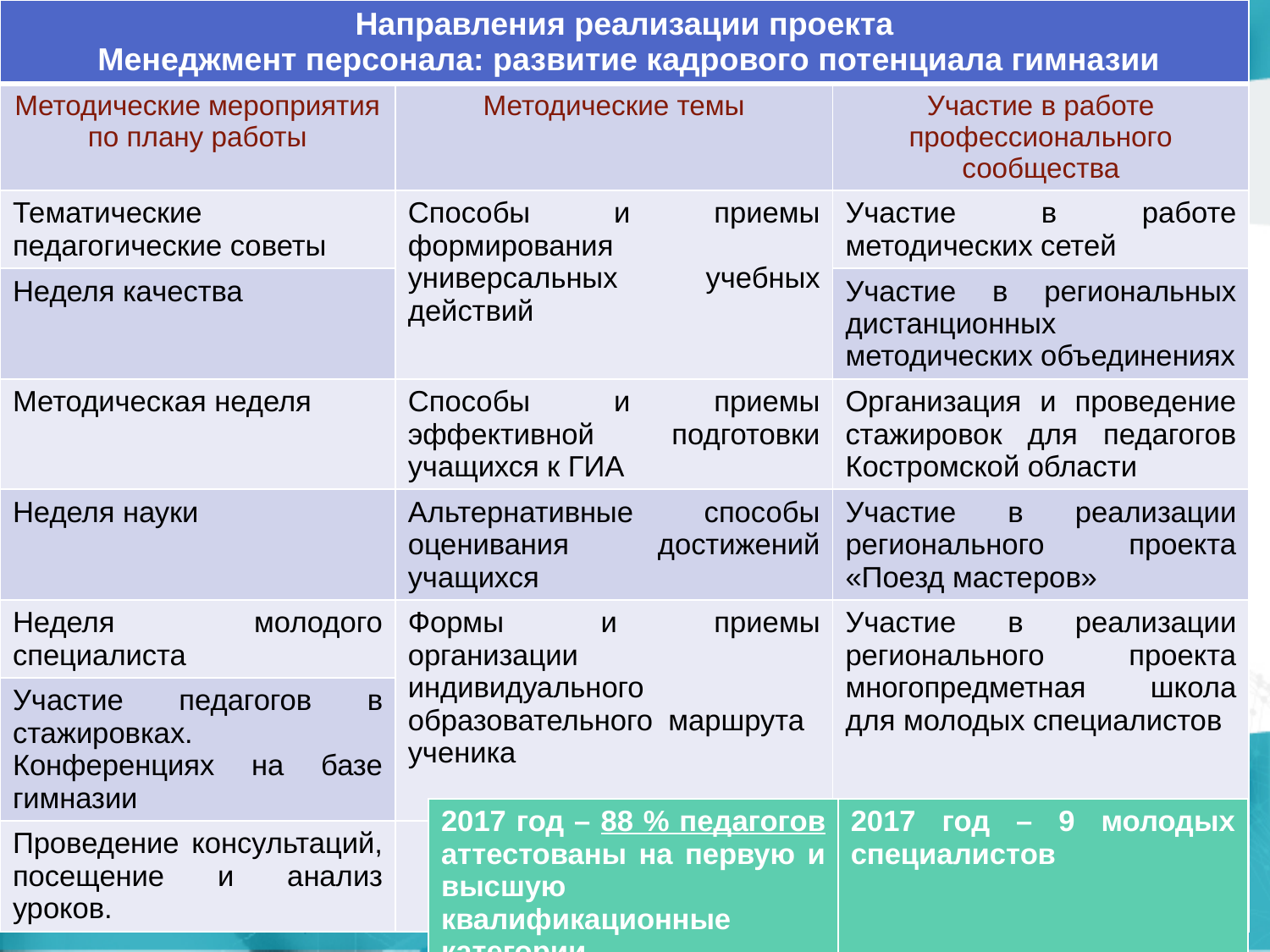

| Направления реализации проекта Менеджмент персонала: развитие кадрового потенциала гимназии |  |  |
| --- | --- | --- |
| Методические мероприятия по плану работы | Методические темы | Участие в работе профессионального сообщества |
| Тематические педагогические советы | Способы и приемы формирования универсальных учебных действий | Участие в работе методических сетей |
| Неделя качества |  | Участие в региональных дистанционных методических объединениях |
| Методическая неделя | Способы и приемы эффективной подготовки учащихся к ГИА | Организация и проведение стажировок для педагогов Костромской области |
| Неделя науки | Альтернативные способы оценивания достижений учащихся | Участие в реализации регионального проекта «Поезд мастеров» |
| Неделя молодого специалиста | Формы и приемы организации индивидуального образовательного маршрута ученика | Участие в реализации регионального проекта многопредметная школа для молодых специалистов |
| Участие педагогов в стажировках. Конференциях на базе гимназии |  |  |
| Проведение консультаций, посещение и анализ уроков. |  |  |
| 2017 год – 88 % педагогов аттестованы на первую и высшую квалификационные категории | 2017 год – 9 молодых специалистов |
| --- | --- |